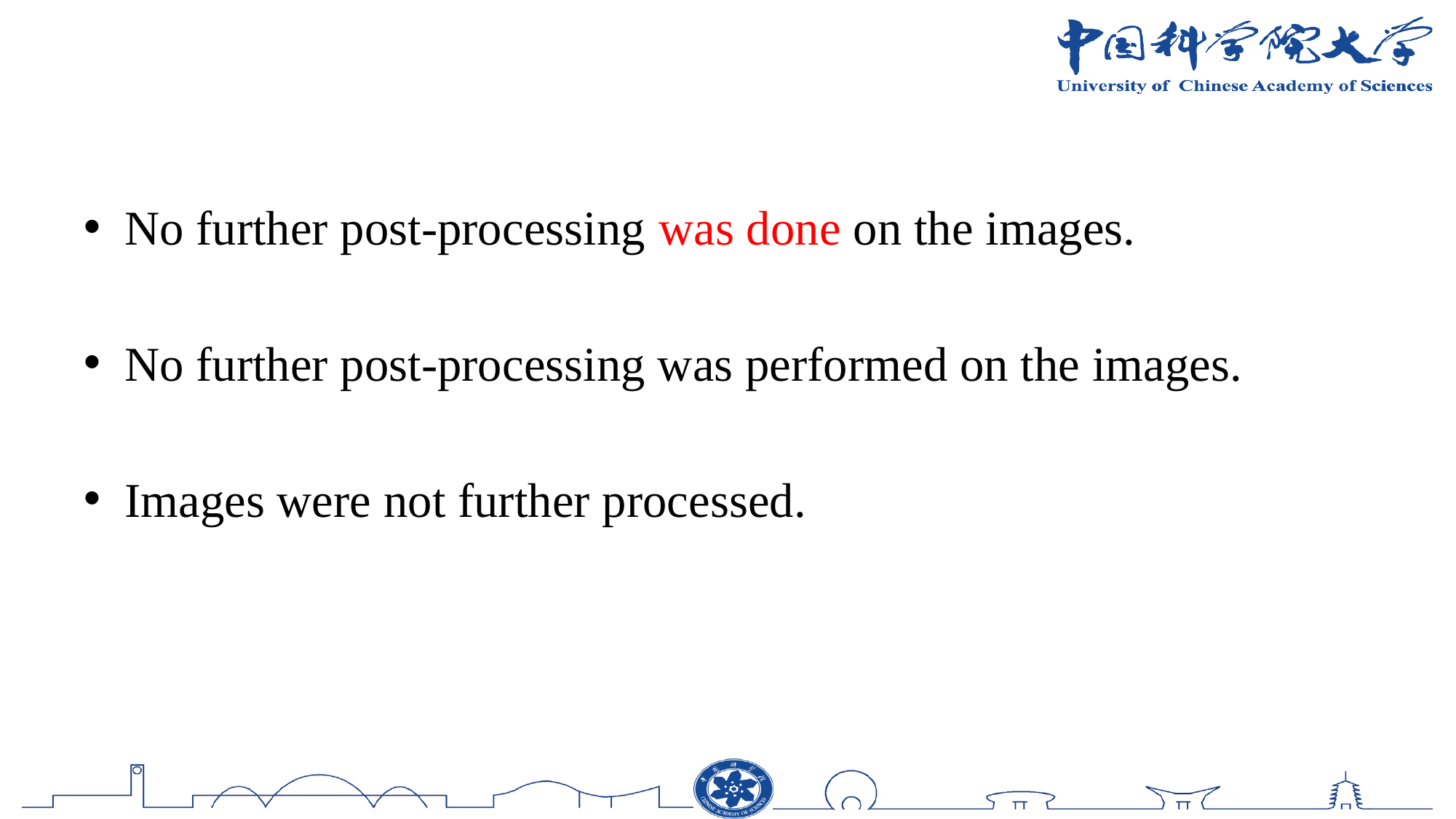

#
No further post-processing was done on the images.

No further post-processing was performed on the images.

Images were not further processed.